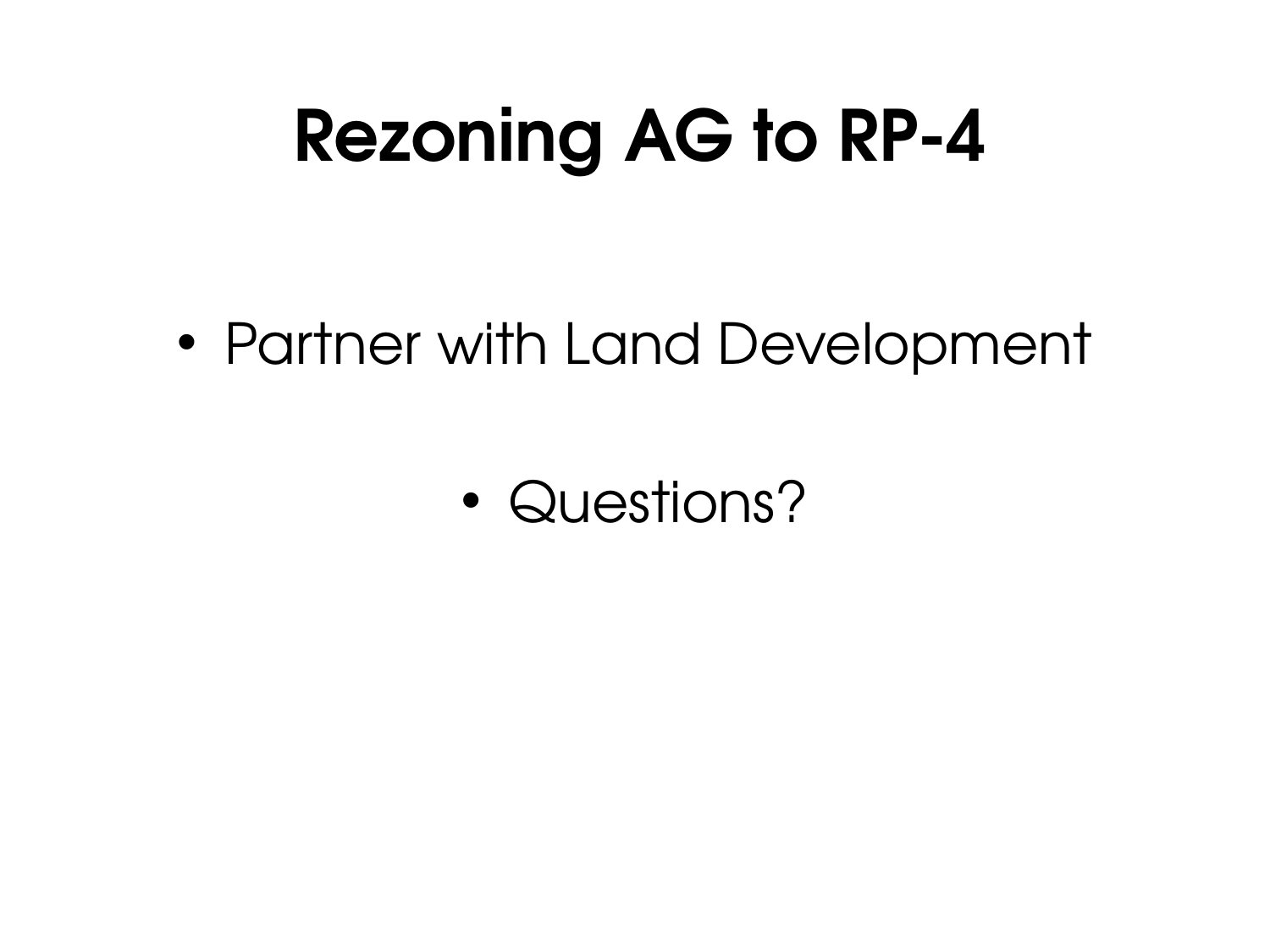

Rezoning AG to RP-4

Partner with Land Development

Questions?